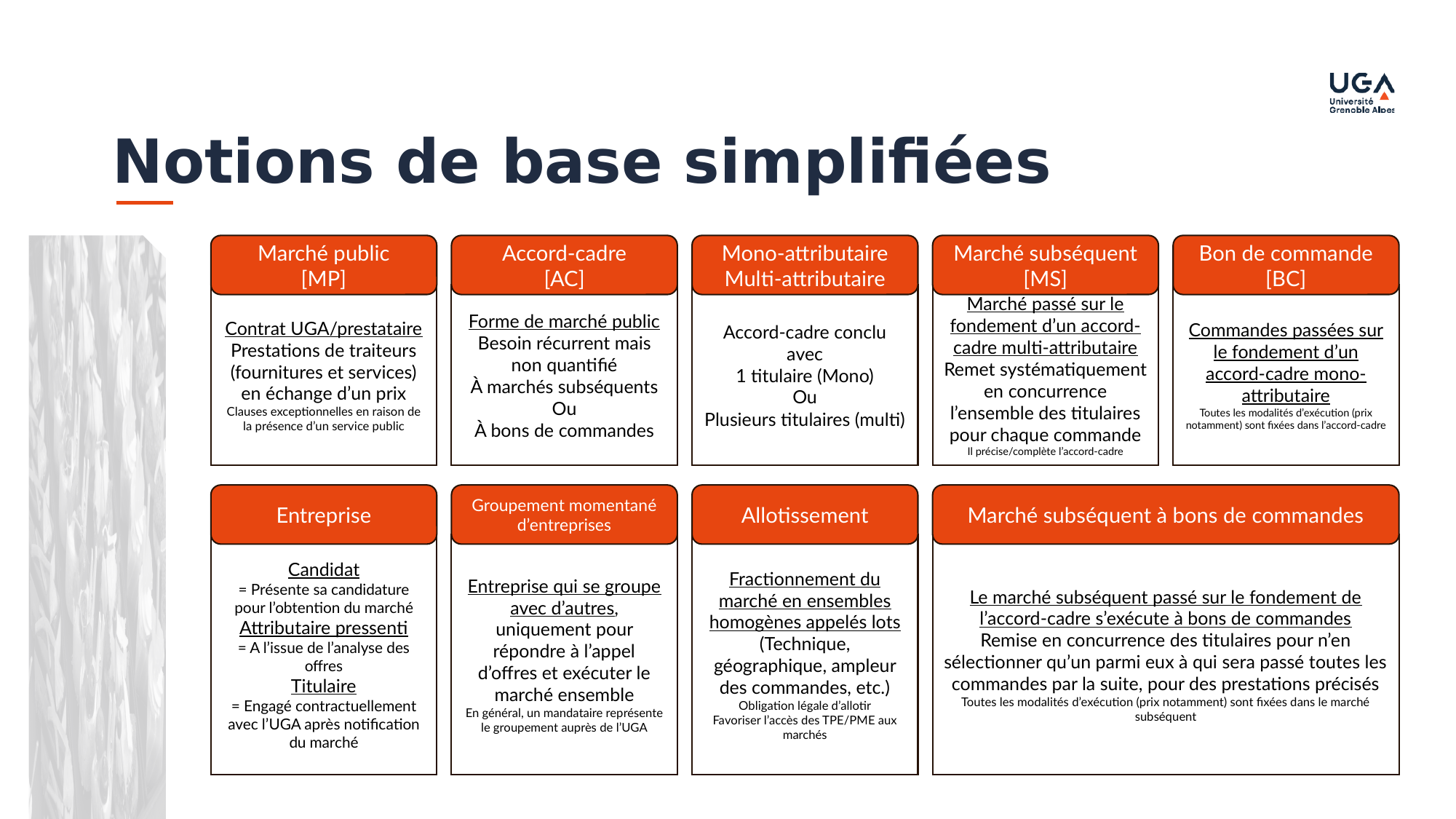

Notions de base simplifiées

Marché public
[MP]
Accord-cadre
[AC]
Mono-attributaire
Multi-attributaire
Marché subséquent
[MS]
Bon de commande
[BC]
Contrat UGA/prestataire
Prestations de traiteurs (fournitures et services) en échange d’un prix
Clauses exceptionnelles en raison de la présence d’un service public
Forme de marché public
Besoin récurrent mais non quantifié
À marchés subséquents
Ou
À bons de commandes
Accord-cadre conclu avec
1 titulaire (Mono)
Ou
Plusieurs titulaires (multi)
Marché passé sur le fondement d’un accord-cadre multi-attributaire
Remet systématiquement en concurrence l’ensemble des titulaires pour chaque commande
Il précise/complète l’accord-cadre
Commandes passées sur le fondement d’un accord-cadre mono-attributaire
Toutes les modalités d’exécution (prix notamment) sont fixées dans l’accord-cadre
Entreprise
Groupement momentané d’entreprises
Allotissement
Marché subséquent à bons de commandes
Entreprise qui se groupe avec d’autres, uniquement pour répondre à l’appel d’offres et exécuter le marché ensemble
En général, un mandataire représente le groupement auprès de l’UGA
Fractionnement du marché en ensembles homogènes appelés lots
(Technique, géographique, ampleur des commandes, etc.)
Obligation légale d’allotir
Favoriser l’accès des TPE/PME aux marchés
Le marché subséquent passé sur le fondement de l’accord-cadre s’exécute à bons de commandes
Remise en concurrence des titulaires pour n’en sélectionner qu’un parmi eux à qui sera passé toutes les commandes par la suite, pour des prestations précisés
Toutes les modalités d’exécution (prix notamment) sont fixées dans le marché subséquent
Candidat
= Présente sa candidature pour l’obtention du marché
Attributaire pressenti
= A l’issue de l’analyse des offres
Titulaire
= Engagé contractuellement avec l’UGA après notification du marché